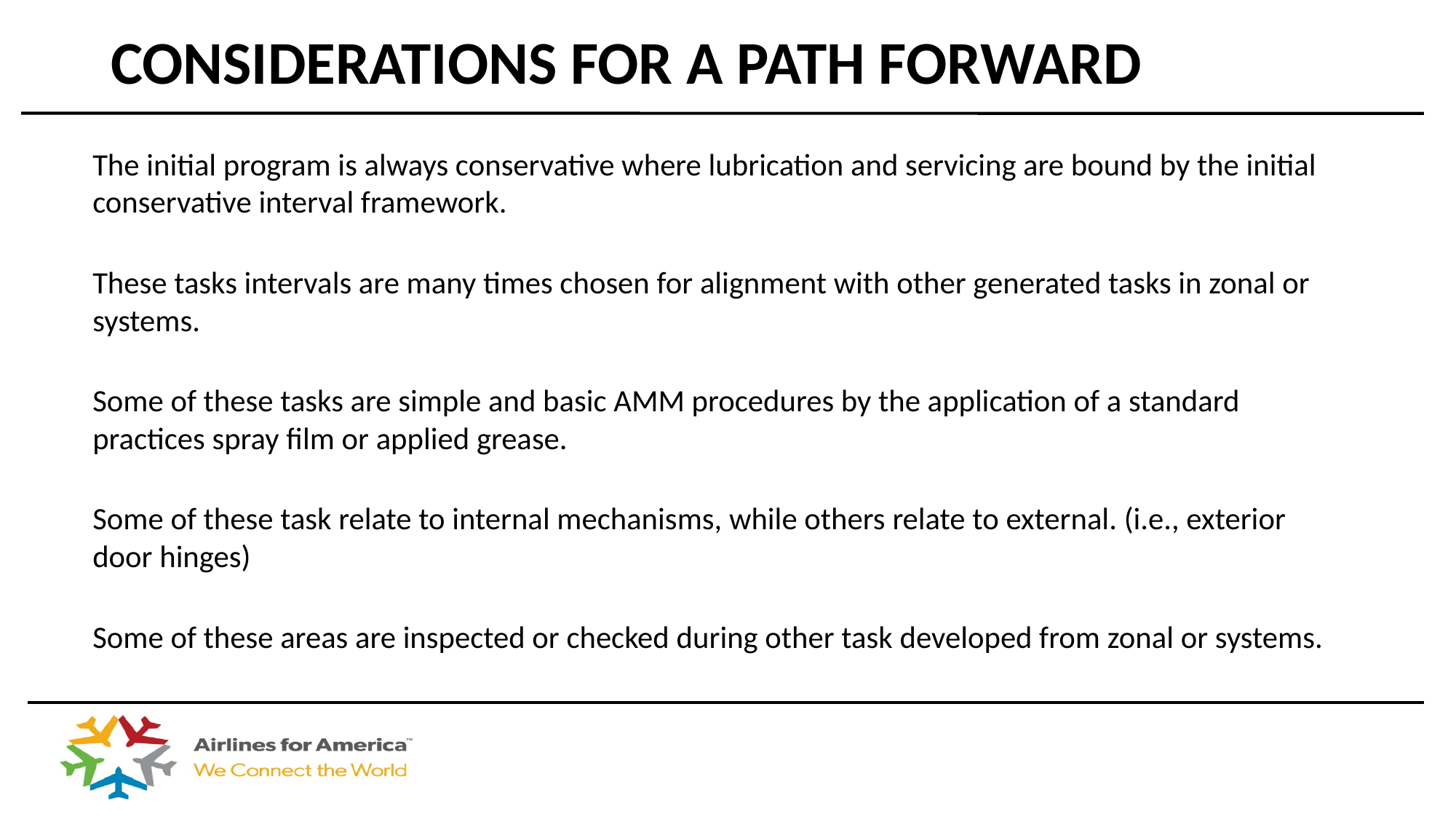

# Considerations for a path forward
The initial program is always conservative where lubrication and servicing are bound by the initial conservative interval framework.
These tasks intervals are many times chosen for alignment with other generated tasks in zonal or systems.
Some of these tasks are simple and basic AMM procedures by the application of a standard practices spray film or applied grease.
Some of these task relate to internal mechanisms, while others relate to external. (i.e., exterior door hinges)
Some of these areas are inspected or checked during other task developed from zonal or systems.